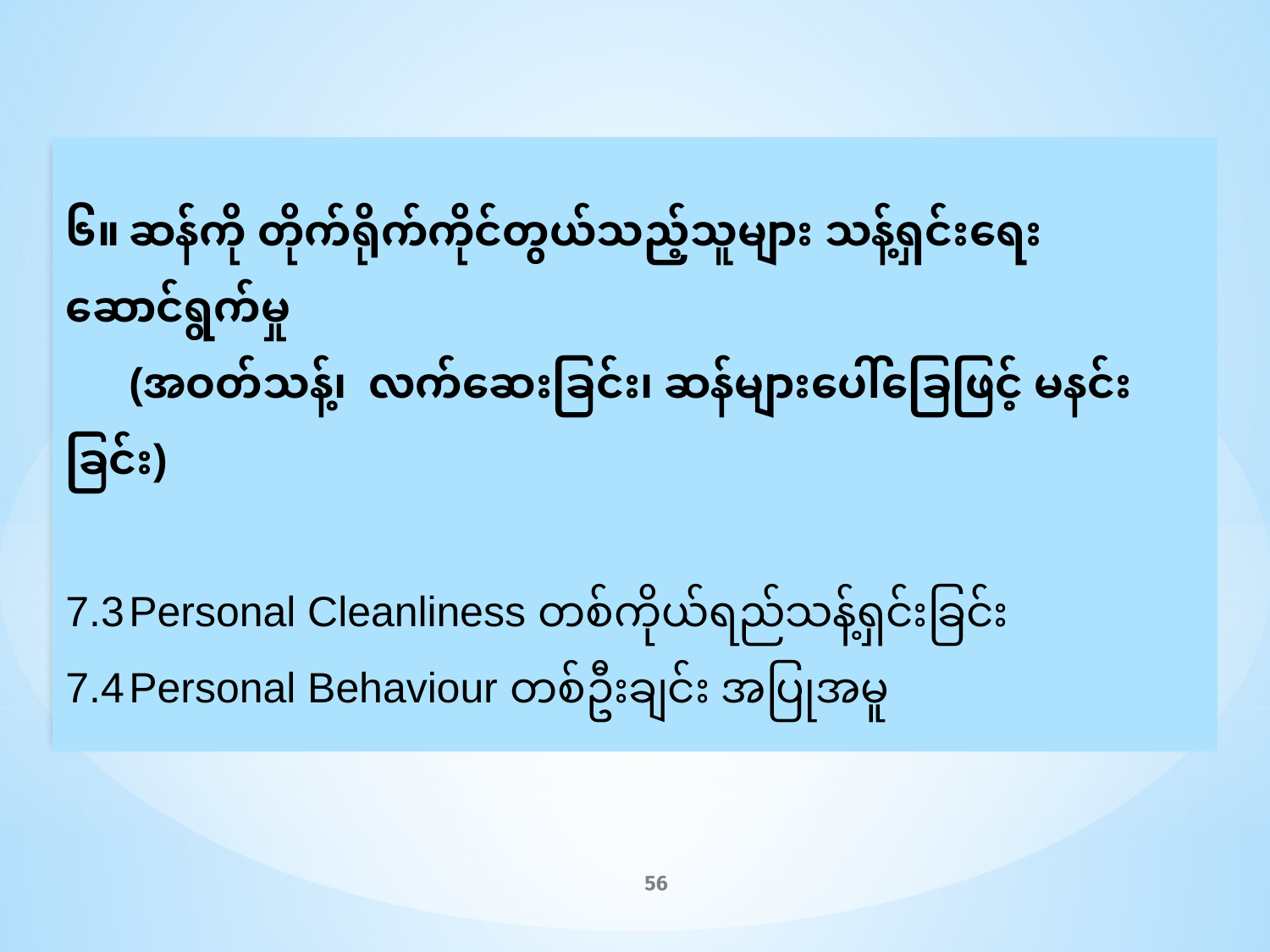

၆။	ဆန်ကို တိုက်ရိုက်ကိုင်တွယ်သည့်သူများ သန့်ရှင်းရေး ဆောင်ရွက်မှု
	(အဝတ်သန့်၊  လက်ဆေးခြင်း၊ ဆန်များပေါ်ခြေဖြင့် မနင်းခြင်း)

7.3	Personal Cleanliness တစ်ကိုယ်ရည်သန့်ရှင်းခြင်း
7.4	Personal Behaviour တစ်ဦးချင်း အပြုအမူ
56